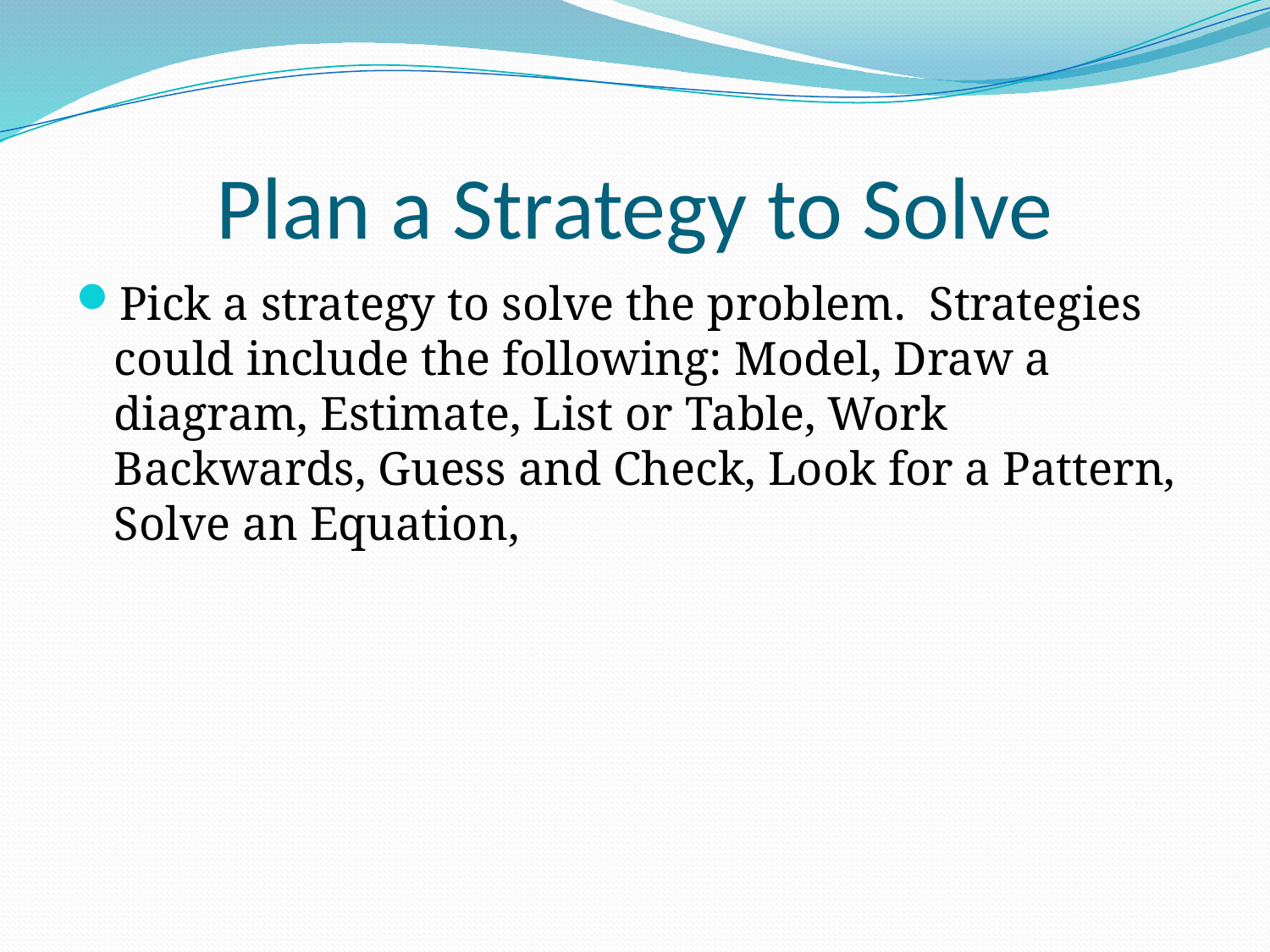

# Plan a Strategy to Solve
Pick a strategy to solve the problem.  Strategies could include the following: Model, Draw a diagram, Estimate, List or Table, Work Backwards, Guess and Check, Look for a Pattern, Solve an Equation,